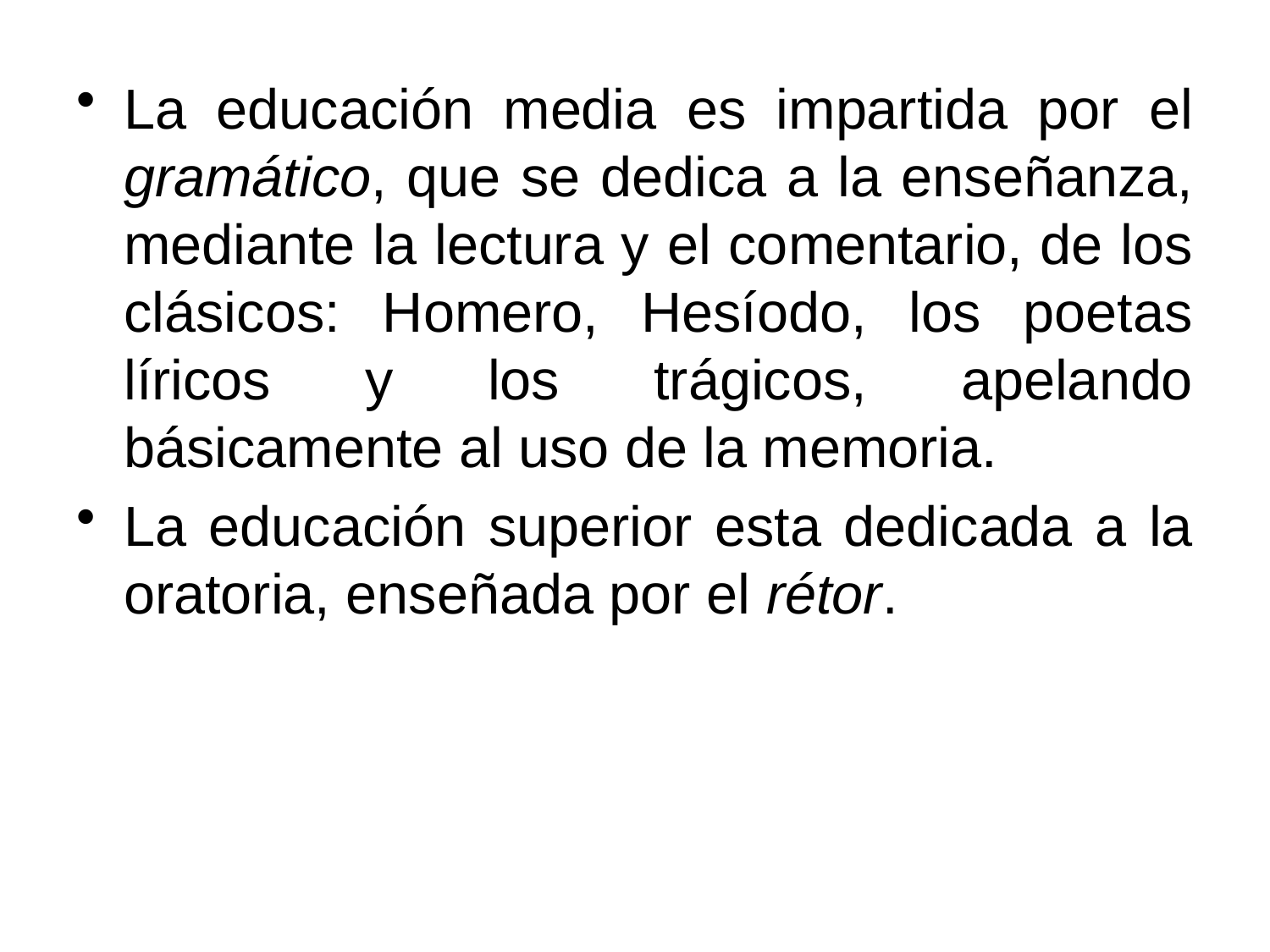

La educación media es impartida por el gramático, que se dedica a la enseñanza, mediante la lectura y el comentario, de los clásicos: Homero, Hesíodo, los poetas líricos y los trágicos, apelando básicamente al uso de la memoria.
La educación superior esta dedicada a la oratoria, enseñada por el rétor.